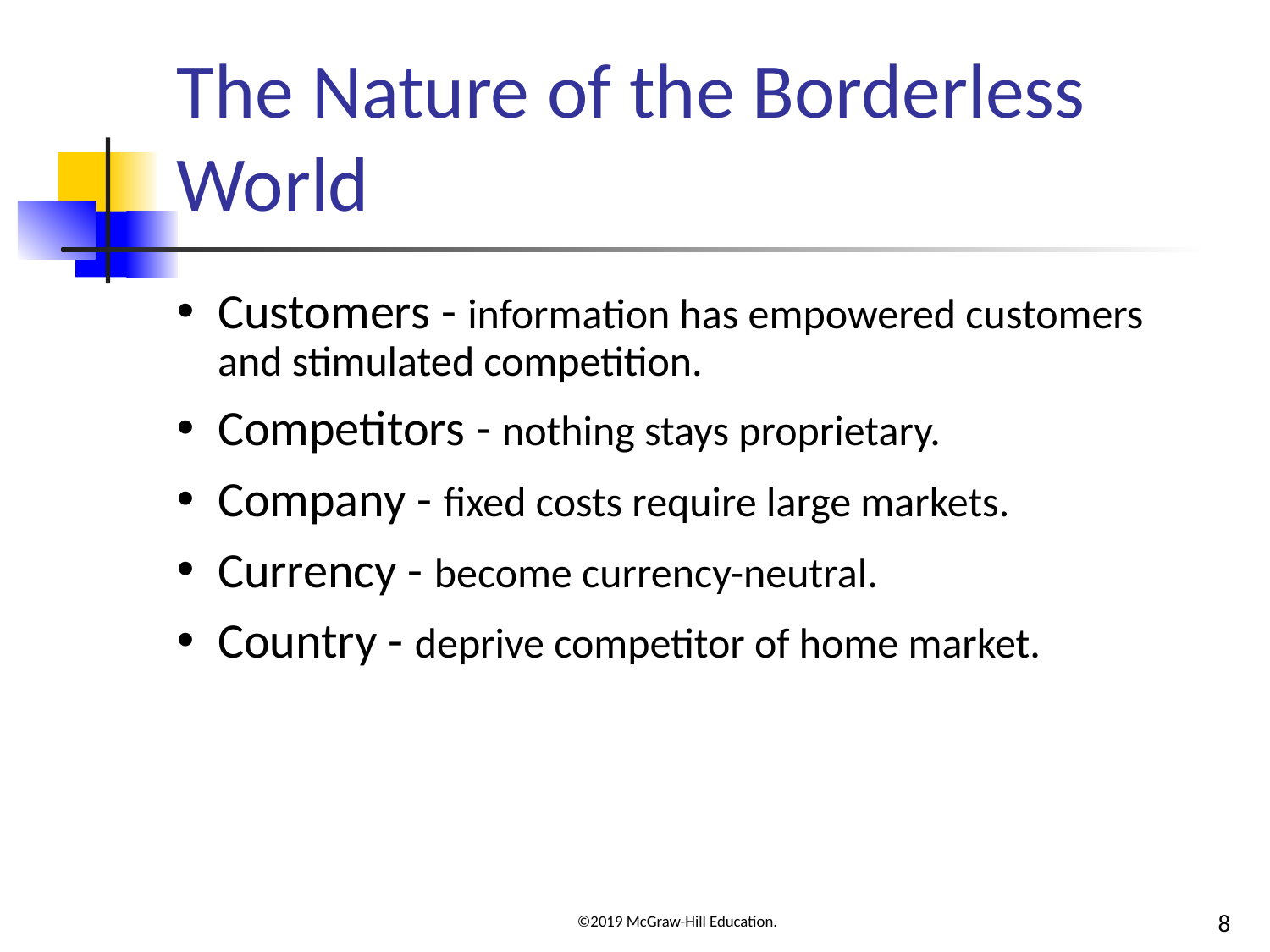

# The Nature of the Borderless World
Customers - information has empowered customers and stimulated competition.
Competitors - nothing stays proprietary.
Company - fixed costs require large markets.
Currency - become currency-neutral.
Country - deprive competitor of home market.